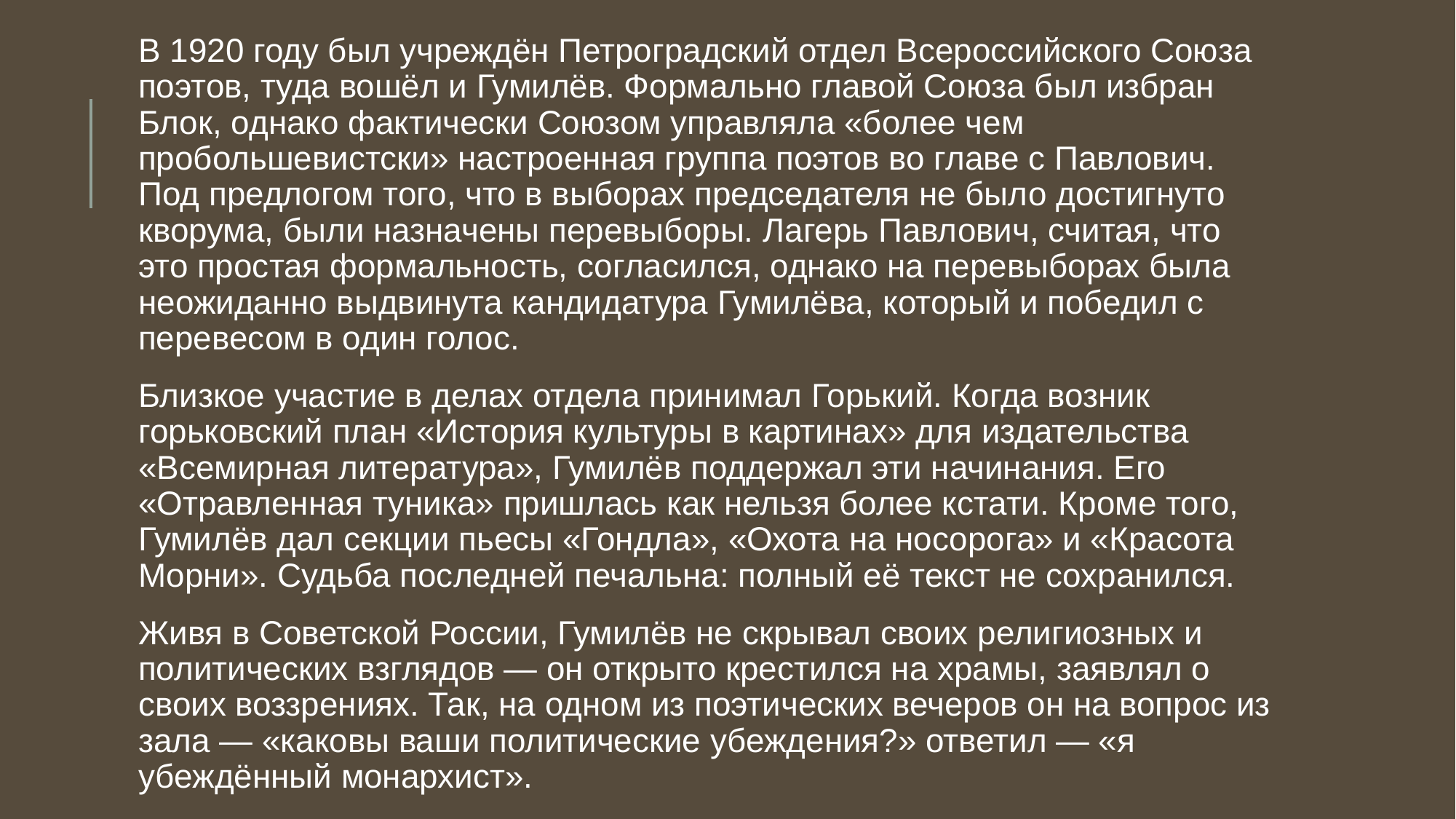

В 1920 году был учреждён Петроградский отдел Всероссийского Союза поэтов, туда вошёл и Гумилёв. Формально главой Союза был избран Блок, однако фактически Союзом управляла «более чем пробольшевистски» настроенная группа поэтов во главе с Павлович. Под предлогом того, что в выборах председателя не было достигнуто кворума, были назначены перевыборы. Лагерь Павлович, считая, что это простая формальность, согласился, однако на перевыборах была неожиданно выдвинута кандидатура Гумилёва, который и победил с перевесом в один голос.
Близкое участие в делах отдела принимал Горький. Когда возник горьковский план «История культуры в картинах» для издательства «Всемирная литература», Гумилёв поддержал эти начинания. Его «Отравленная туника» пришлась как нельзя более кстати. Кроме того, Гумилёв дал секции пьесы «Гондла», «Охота на носорога» и «Красота Морни». Судьба последней печальна: полный её текст не сохранился.
Живя в Советской России, Гумилёв не скрывал своих религиозных и политических взглядов — он открыто крестился на храмы, заявлял о своих воззрениях. Так, на одном из поэтических вечеров он на вопрос из зала — «каковы ваши политические убеждения?» ответил — «я убеждённый монархист».